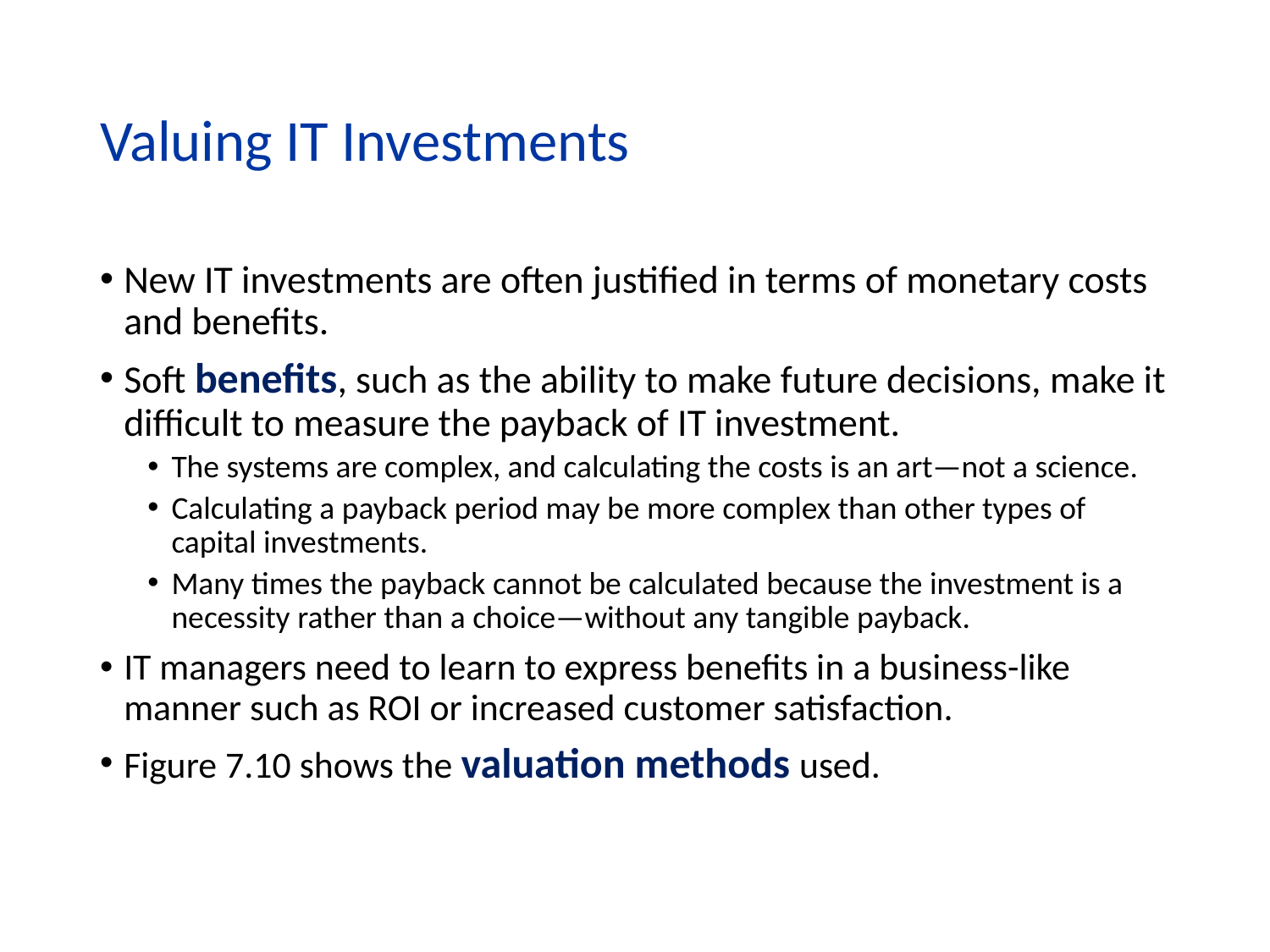

# Valuing IT Investments
New IT investments are often justified in terms of monetary costs and benefits.
Soft benefits, such as the ability to make future decisions, make it difficult to measure the payback of IT investment.
The systems are complex, and calculating the costs is an art—not a science.
Calculating a payback period may be more complex than other types of capital investments.
Many times the payback cannot be calculated because the investment is a necessity rather than a choice—without any tangible payback.
IT managers need to learn to express benefits in a business-like manner such as ROI or increased customer satisfaction.
Figure 7.10 shows the valuation methods used.